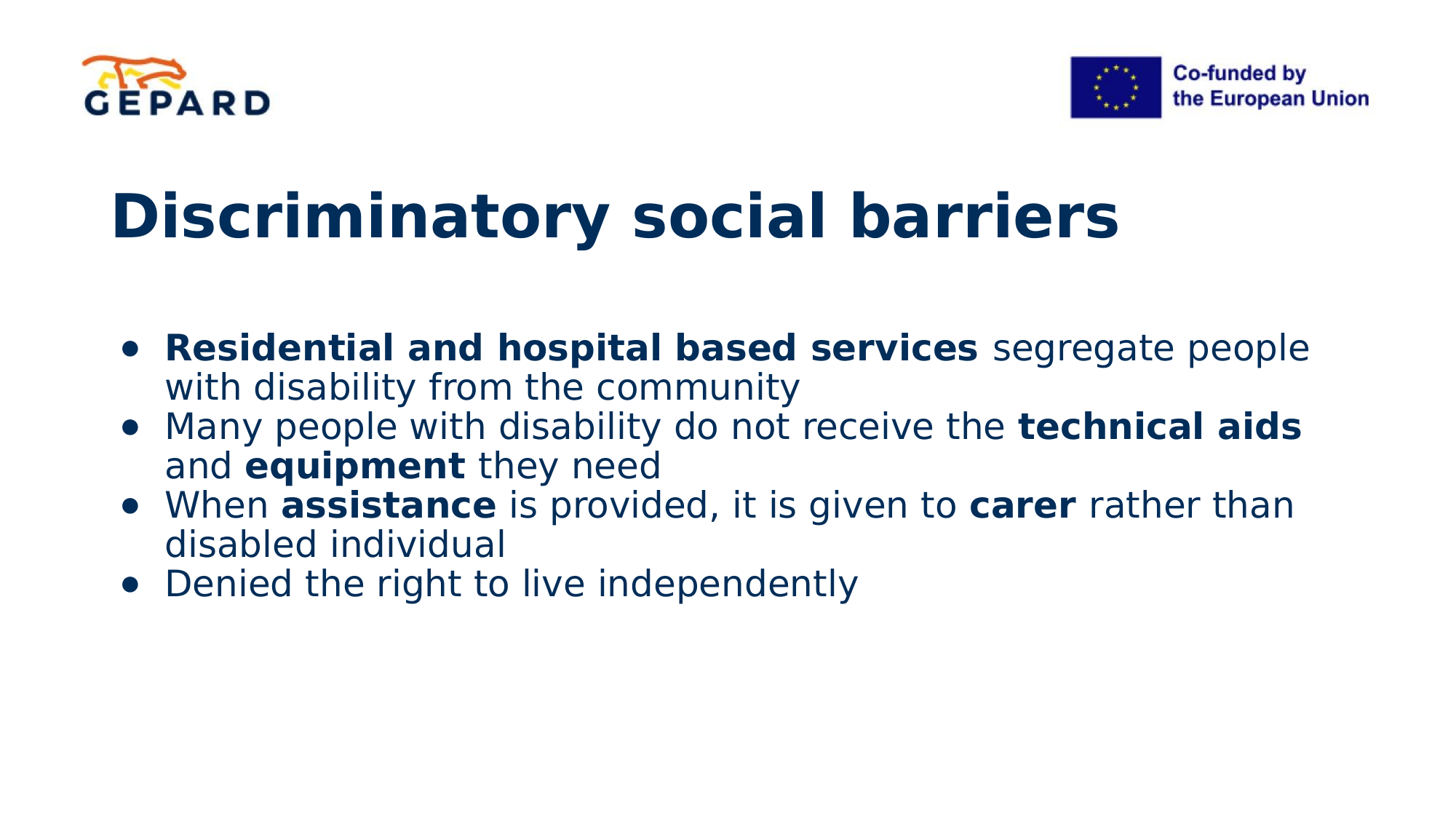

# Discriminatory social barriers
Residential and hospital based services segregate people with disability from the community
Many people with disability do not receive the technical aids and equipment they need
When assistance is provided, it is given to carer rather than disabled individual
Denied the right to live independently